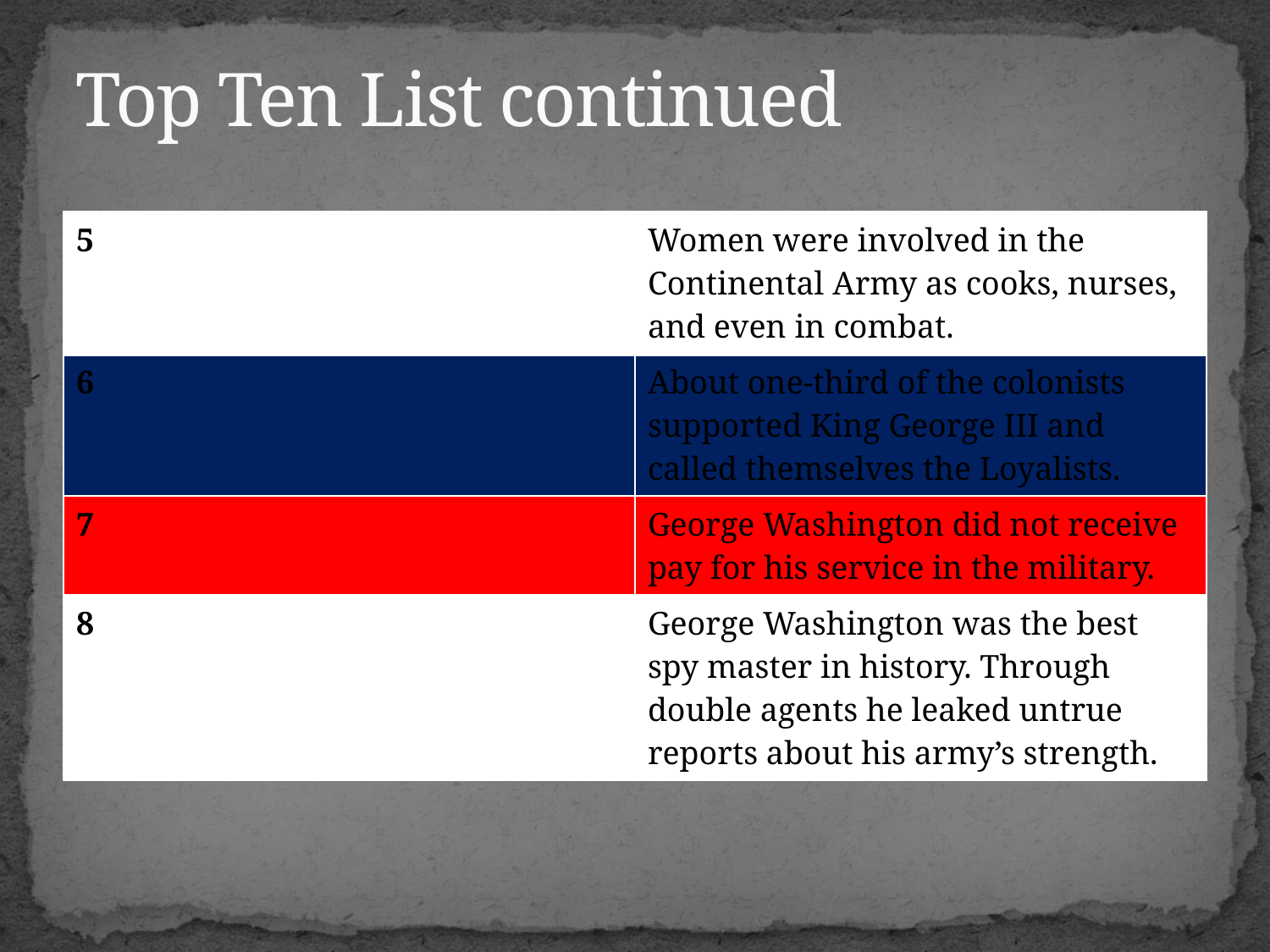

# Top Ten List continued
| 5 | Women were involved in the Continental Army as cooks, nurses, and even in combat. |
| --- | --- |
| 6 | About one-third of the colonists supported King George III and called themselves the Loyalists. |
| 7 | George Washington did not receive pay for his service in the military. |
| 8 | George Washington was the best spy master in history. Through double agents he leaked untrue reports about his army’s strength. |